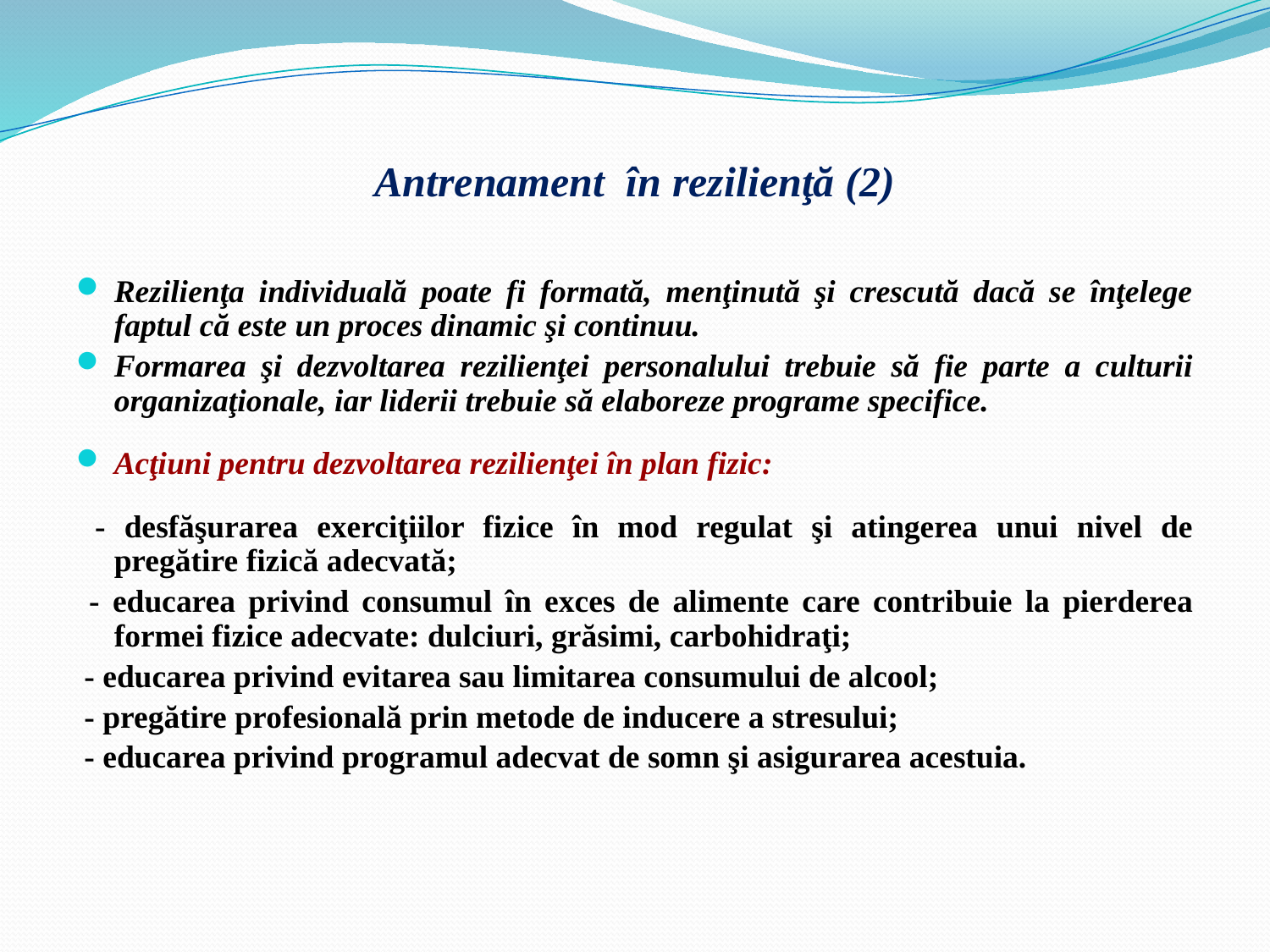

# Antrenament  în rezilienţă (2)
Rezilienţa individuală poate fi formată, menţinută şi crescută dacă se înţelege faptul că este un proces dinamic şi continuu.
Formarea şi dezvoltarea rezilienţei personalului trebuie să fie parte a culturii organizaţionale, iar liderii trebuie să elaboreze programe specifice.

Acţiuni pentru dezvoltarea rezilienţei în plan fizic:

 - desfăşurarea exerciţiilor fizice în mod regulat şi atingerea unui nivel de pregătire fizică adecvată;
 - educarea privind consumul în exces de alimente care contribuie la pierderea formei fizice adecvate: dulciuri, grăsimi, carbohidraţi;
 - educarea privind evitarea sau limitarea consumului de alcool;
 - pregătire profesională prin metode de inducere a stresului;
 - educarea privind programul adecvat de somn şi asigurarea acestuia.